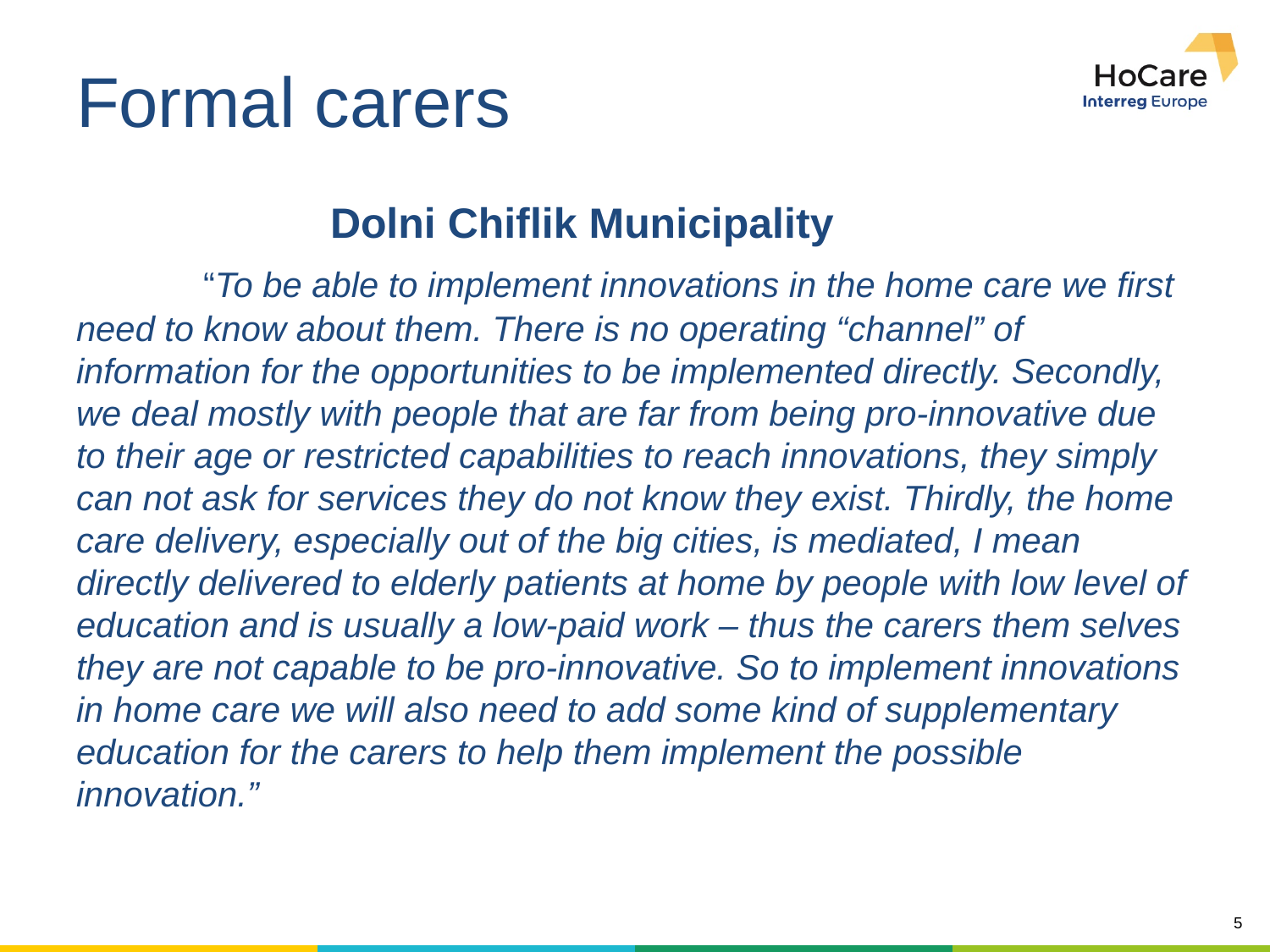

# Formal carers
		Dolni Chiflik Municipality
	“To be able to implement innovations in the home care we first need to know about them. There is no operating “channel” of information for the opportunities to be implemented directly. Secondly, we deal mostly with people that are far from being pro-innovative due to their age or restricted capabilities to reach innovations, they simply can not ask for services they do not know they exist. Thirdly, the home care delivery, especially out of the big cities, is mediated, I mean directly delivered to elderly patients at home by people with low level of education and is usually a low-paid work – thus the carers them selves they are not capable to be pro-innovative. So to implement innovations in home care we will also need to add some kind of supplementary education for the carers to help them implement the possible innovation.”